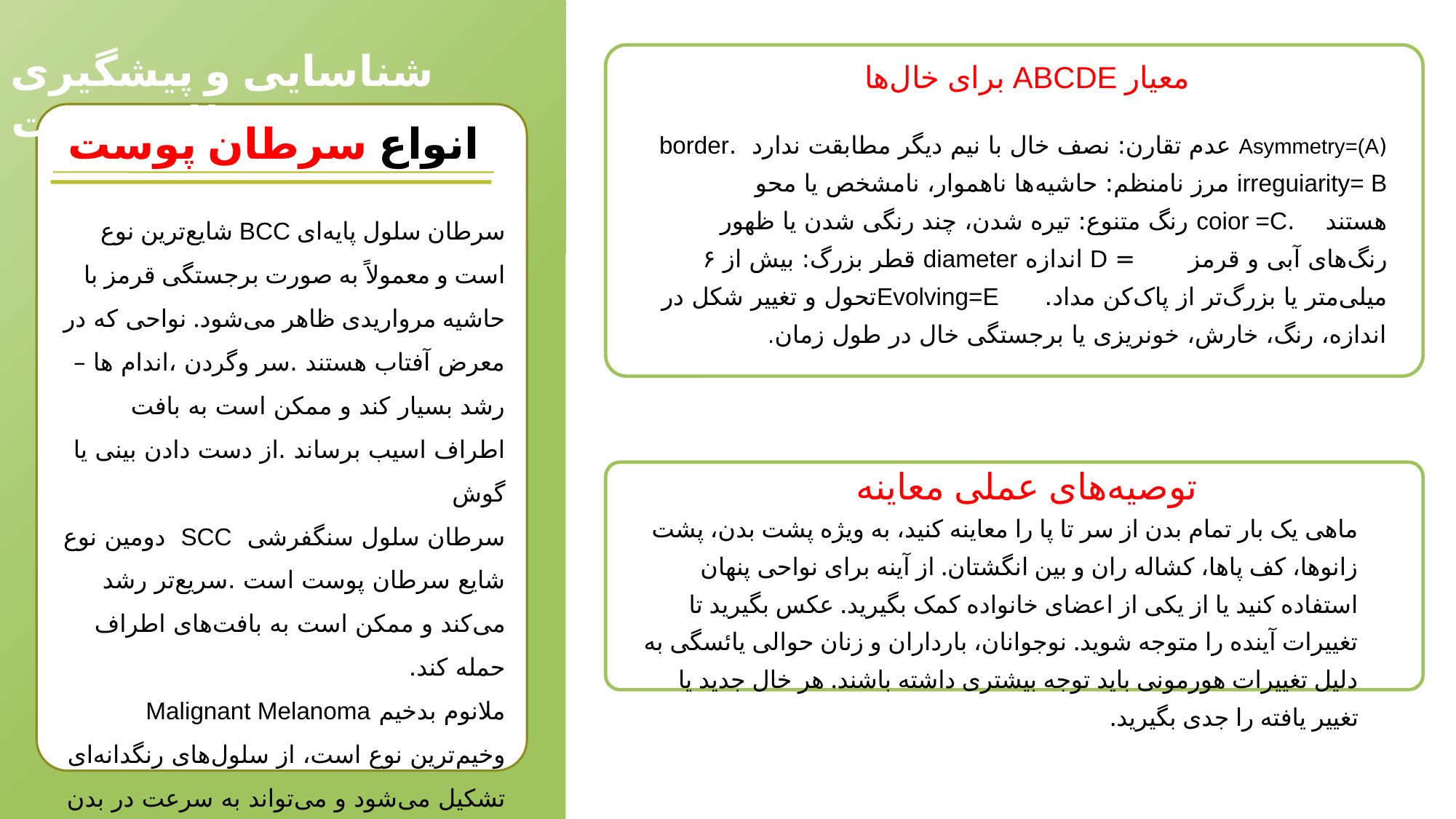

شناسایی و پیشگیری سرطان پوست

معیار ABCDE برای خال‌ها

انواع سرطان پوست
(Asymmetry=(A عدم تقارن: نصف خال با نیم دیگر مطابقت ندارد  .border irreguiarity= B مرز نامنظم: حاشیه‌ها ناهموار، نامشخص یا محو هستند    .coior =C رنگ متنوع: تیره شدن، چند رنگی شدن یا ظهور رنگ‌های آبی و قرمز       = D اندازه diameter قطر بزرگ: بیش از ۶ میلی‌متر یا بزرگ‌تر از پاک‌کن مداد.      Evolving=Eتحول و تغییر شکل در اندازه، رنگ، خارش، خونریزی یا برجستگی خال در طول زمان.

سرطان سلول پایه‌ای BCC شایع‌ترین نوع است و معمولاً به صورت برجستگی قرمز با حاشیه مرواریدی ظاهر می‌شود. نواحی که در معرض آفتاب هستند .سر وگردن ،اندام ها – رشد بسیار کند و ممکن است به بافت اطراف اسیب برساند .از دست دادن بینی یا گوش
سرطان سلول سنگفرشی  SCC  دومین نوع شایع سرطان پوست است .سریع‌تر رشد می‌کند و ممکن است به بافت‌های اطراف حمله کند.
ملانوم بدخیم Malignant Melanoma وخیم‌ترین نوع است، از سلول‌های رنگدانه‌ای تشکیل می‌شود و می‌تواند به سرعت در بدن پخش شود و تقریباً هر عضوی را گرفتار نماید.
توصیه‌های عملی معاینه

ماهی یک بار تمام بدن از سر تا پا را معاینه کنید، به ویژه پشت بدن، پشت زانوها، کف پاها، کشاله ران و بین انگشتان. از آینه برای نواحی پنهان استفاده کنید یا از یکی از اعضای خانواده کمک بگیرید. عکس بگیرید تا تغییرات آینده را متوجه شوید. نوجوانان، بارداران و زنان حوالی یائسگی به دلیل تغییرات هورمونی باید توجه بیشتری داشته باشند. هر خال جدید یا تغییر یافته را جدی بگیرید.